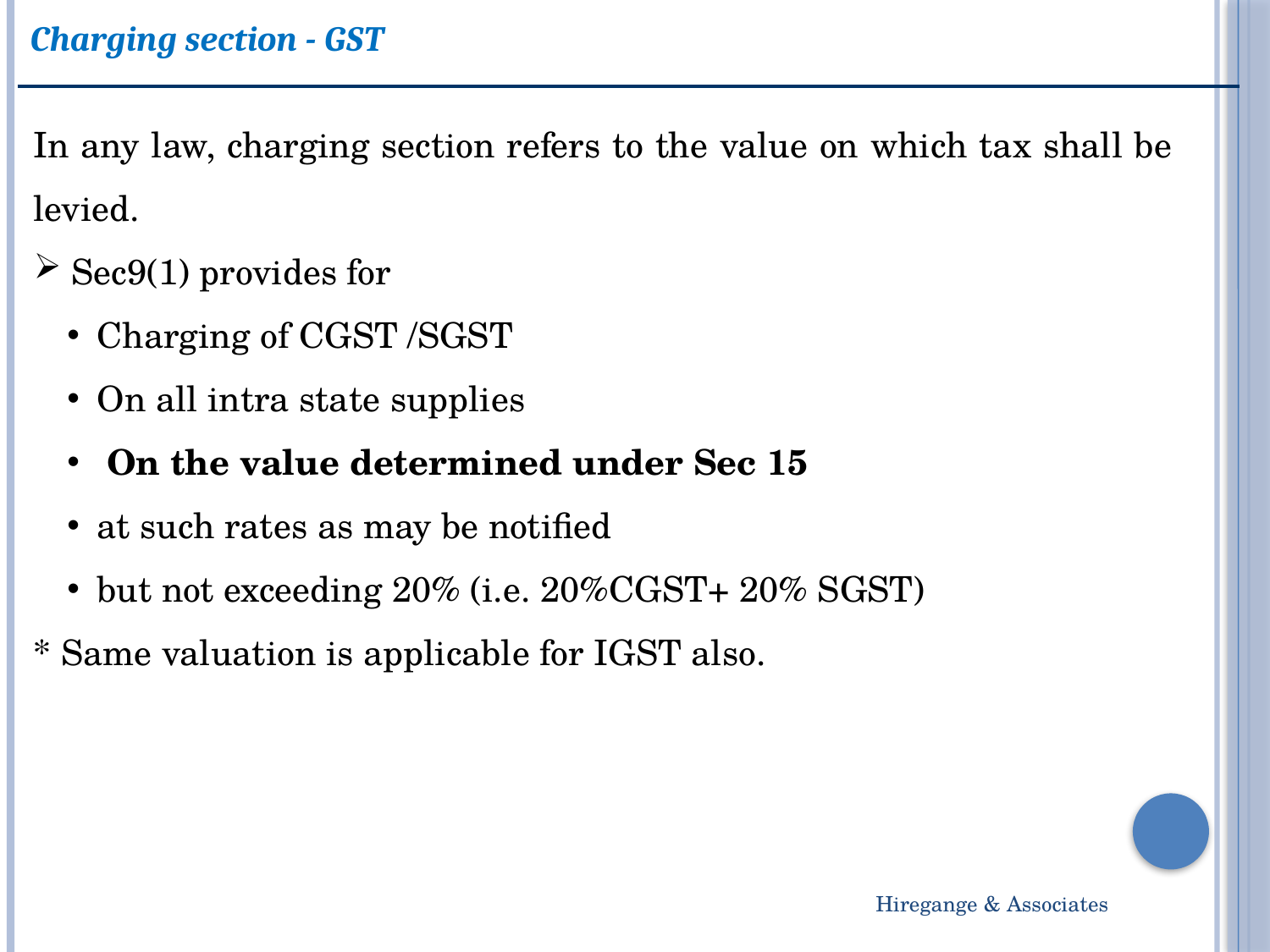

Charging section - GST

In any law, charging section refers to the value on which tax shall be levied.
 Sec9(1) provides for
Charging of CGST /SGST
On all intra state supplies
 On the value determined under Sec 15
at such rates as may be notified
but not exceeding 20% (i.e. 20%CGST+ 20% SGST)
* Same valuation is applicable for IGST also.
4
Hiregange & Associates